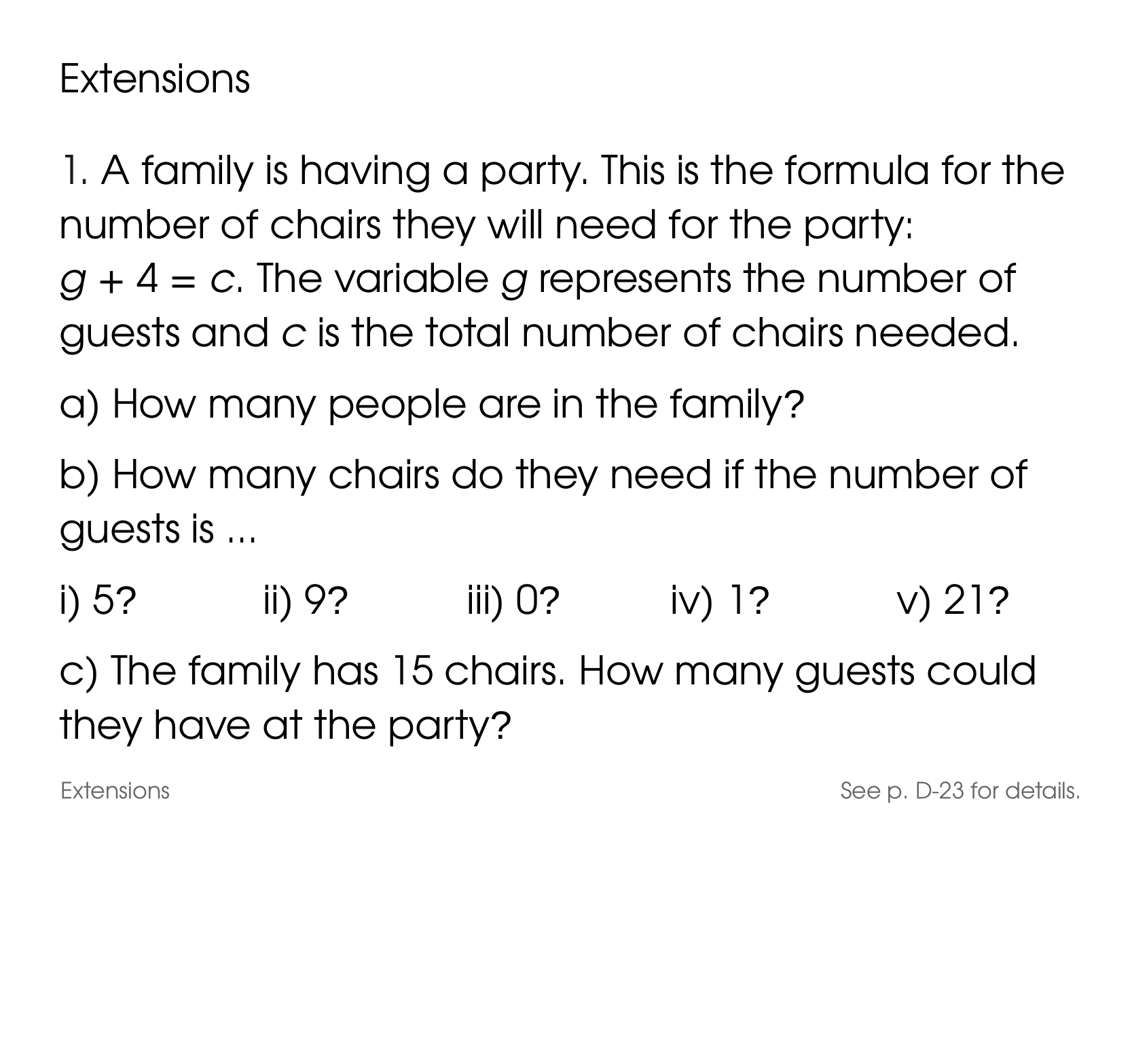

Extensions
1. A family is having a party. This is the formula for the number of chairs they will need for the party:
g + 4 = c. The variable g represents the number of guests and c is the total number of chairs needed.
a) How many people are in the family?
b) How many chairs do they need if the number of guests is ...
i) 5?		ii) 9?		iii) 0?		iv) 1?		  v) 21?
c) The family has 15 chairs. How many guests could they have at the party?
Extensions
See p. D-23 for details.